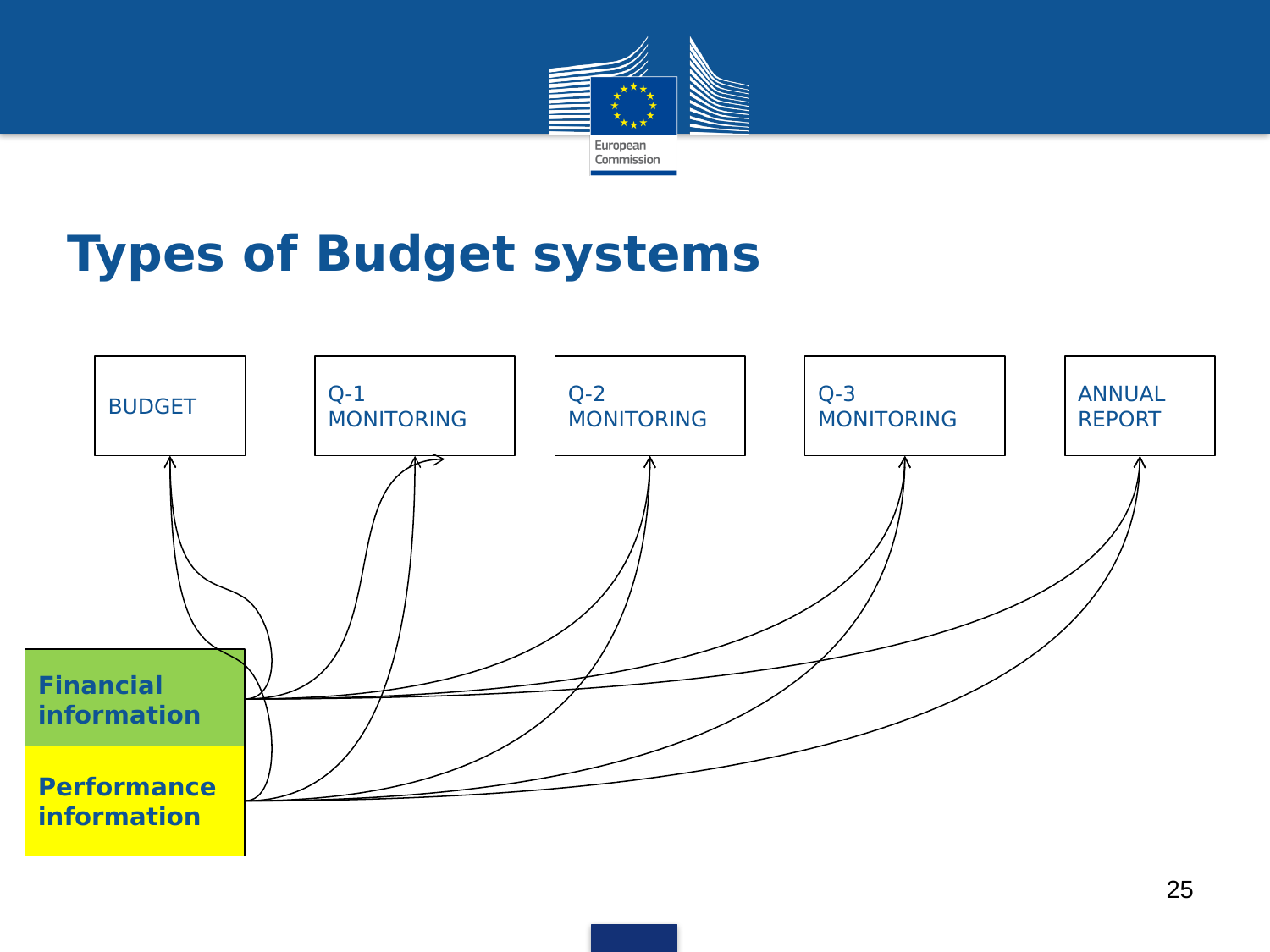

# Types of Budget systems
BUDGET
Q-1 MONITORING
Q-2 MONITORING
Q-3 MONITORING
ANNUAL REPORT
Financial information
Performance information
25